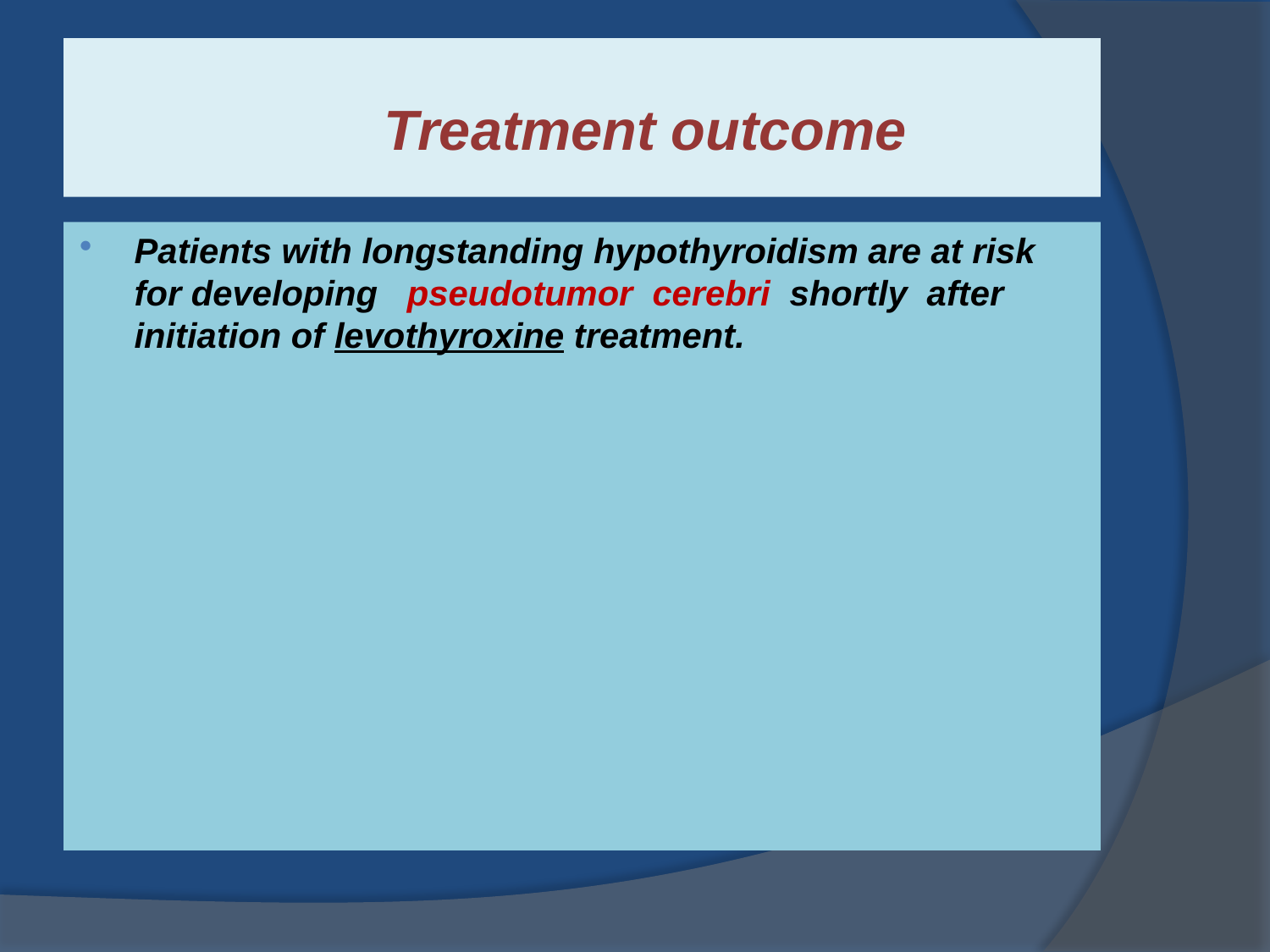

# Treatment outcome
Patients with longstanding hypothyroidism are at risk for developing   pseudotumor  cerebri  shortly  after initiation of levothyroxine treatment.